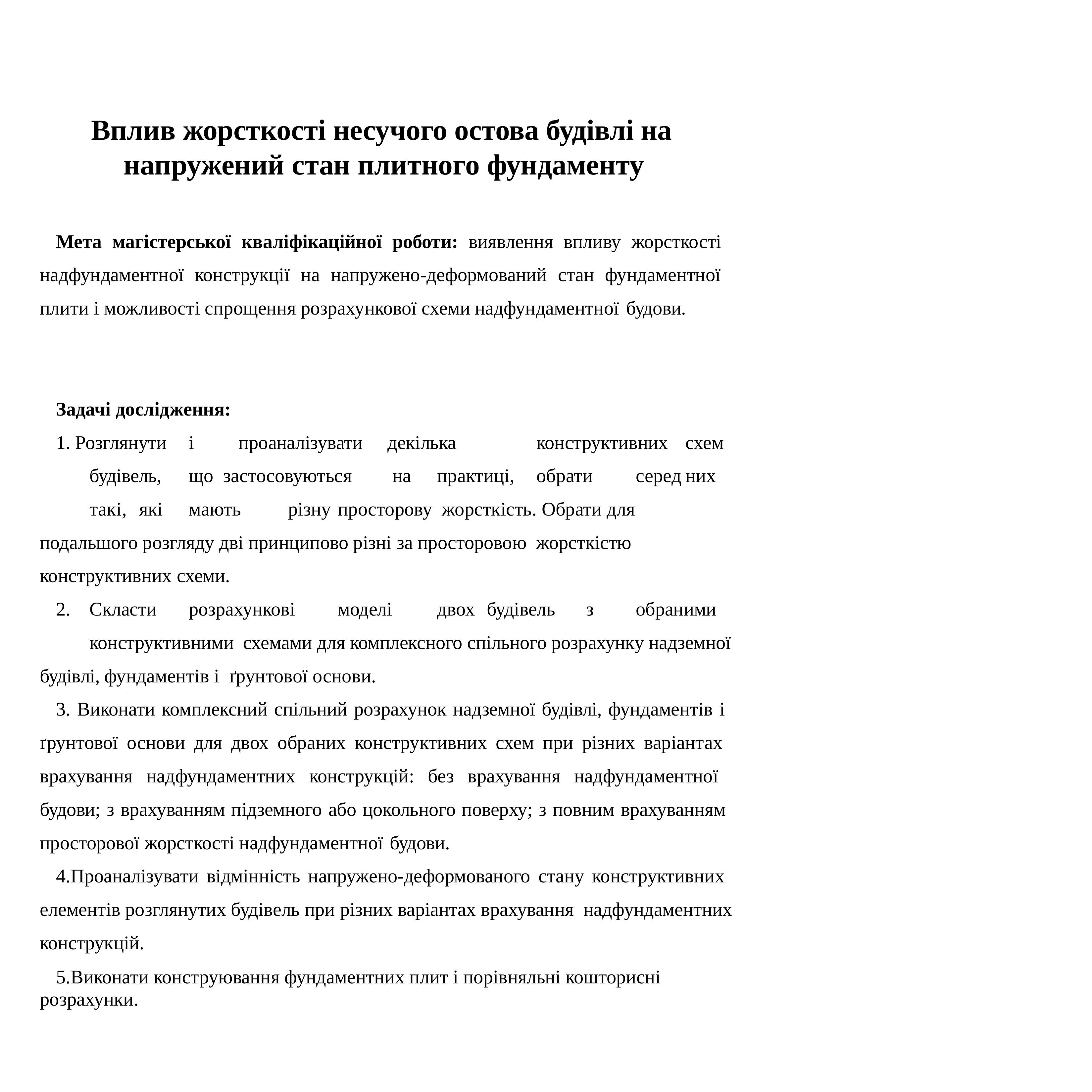

Вплив жорсткості несучого остова будівлі на  напружений стан плитного фундаменту
Мета магістерської кваліфікаційної роботи: виявлення впливу жорсткості  надфундаментної конструкції на напружено-деформований стан фундаментної  плити і можливості спрощення розрахункової схеми надфундаментної будови.
Задачі дослідження:
1. Розглянути	і	проаналізувати	декілька		конструктивних	схем	будівель,	що  застосовуються	 на	практиці,	обрати	серед	них	такі,	які	мають	різну	просторову  жорсткість. Обрати для подальшого розгляду дві принципово різні за просторовою  жорсткістю конструктивних схеми.
2.	Скласти	розрахункові	моделі	двох	будівель	з	обраними	конструктивними  схемами для комплексного спільного розрахунку надземної будівлі, фундаментів і  ґрунтової основи.
3. Виконати комплексний спільний розрахунок надземної будівлі, фундаментів і  ґрунтової основи для двох обраних конструктивних схем при різних варіантах  врахування надфундаментних конструкцій: без врахування надфундаментної  будови; з врахуванням підземного або цокольного поверху; з повним врахуванням  просторової жорсткості надфундаментної будови.
Проаналізувати відмінність напружено-деформованого стану конструктивних  елементів розглянутих будівель при різних варіантах врахування  надфундаментних конструкцій.
Виконати конструювання фундаментних плит і порівняльні кошторисні  розрахунки.